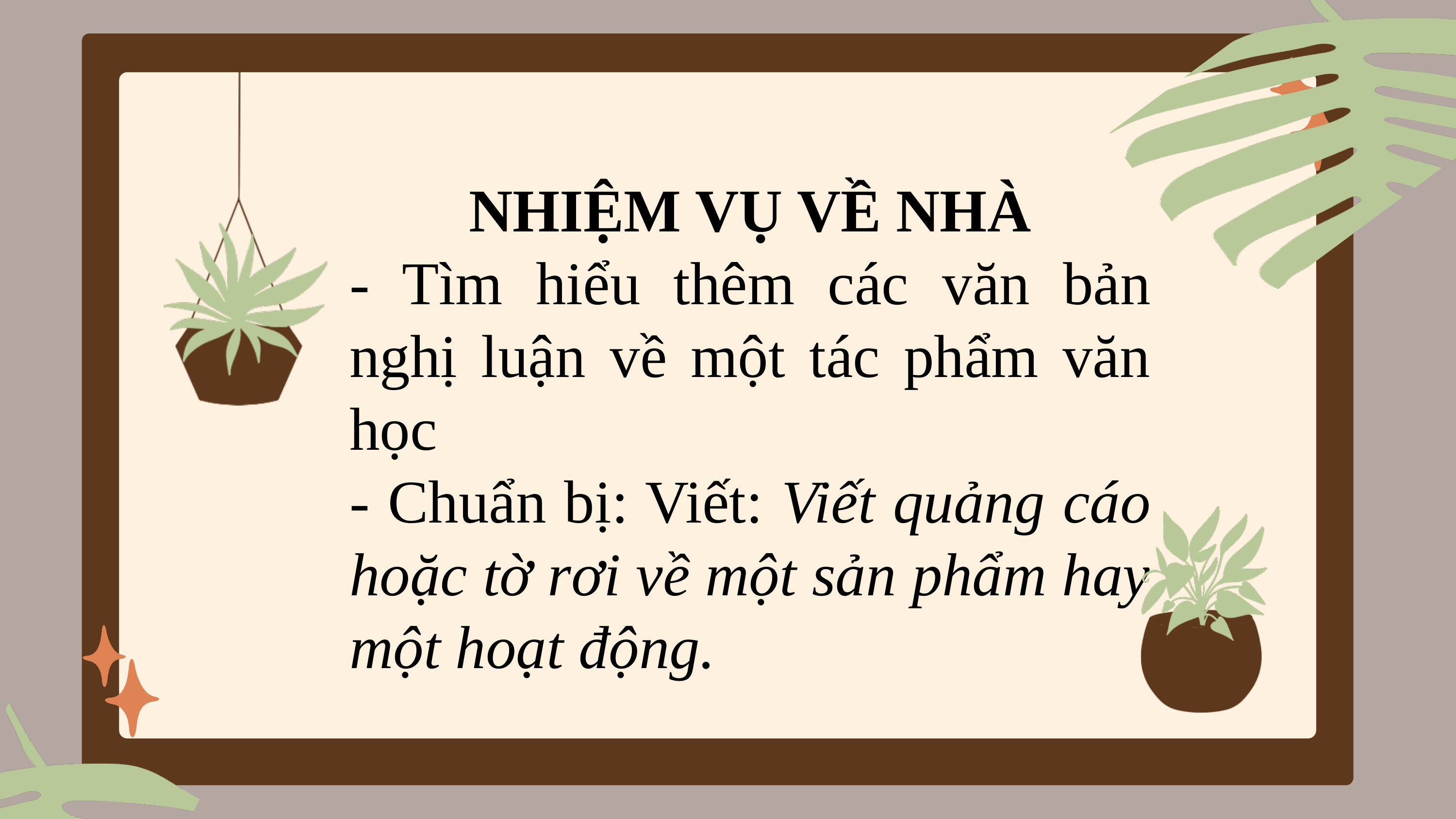

NHIỆM VỤ VỀ NHÀ
- Tìm hiểu thêm các văn bản nghị luận về một tác phẩm văn học
- Chuẩn bị: Viết: Viết quảng cáo hoặc tờ rơi về một sản phẩm hay một hoạt động.